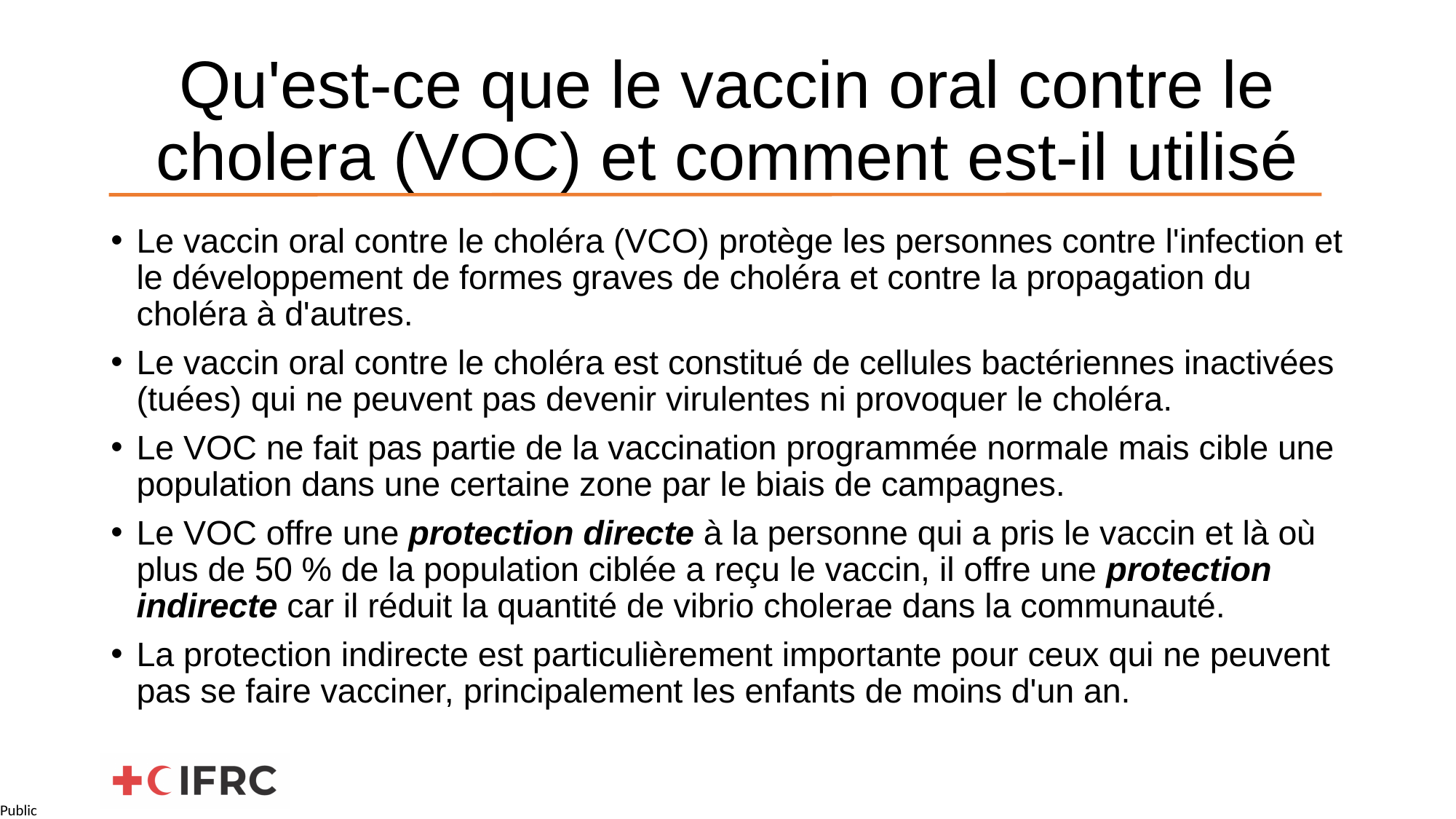

# Qu'est-ce que le vaccin oral contre le cholera (VOC) et comment est-il utilisé
Le vaccin oral contre le choléra (VCO) protège les personnes contre l'infection et le développement de formes graves de choléra et contre la propagation du choléra à d'autres.
Le vaccin oral contre le choléra est constitué de cellules bactériennes inactivées (tuées) qui ne peuvent pas devenir virulentes ni provoquer le choléra.
Le VOC ne fait pas partie de la vaccination programmée normale mais cible une population dans une certaine zone par le biais de campagnes.
Le VOC offre une protection directe à la personne qui a pris le vaccin et là où plus de 50 % de la population ciblée a reçu le vaccin, il offre une protection indirecte car il réduit la quantité de vibrio cholerae dans la communauté.
La protection indirecte est particulièrement importante pour ceux qui ne peuvent pas se faire vacciner, principalement les enfants de moins d'un an.